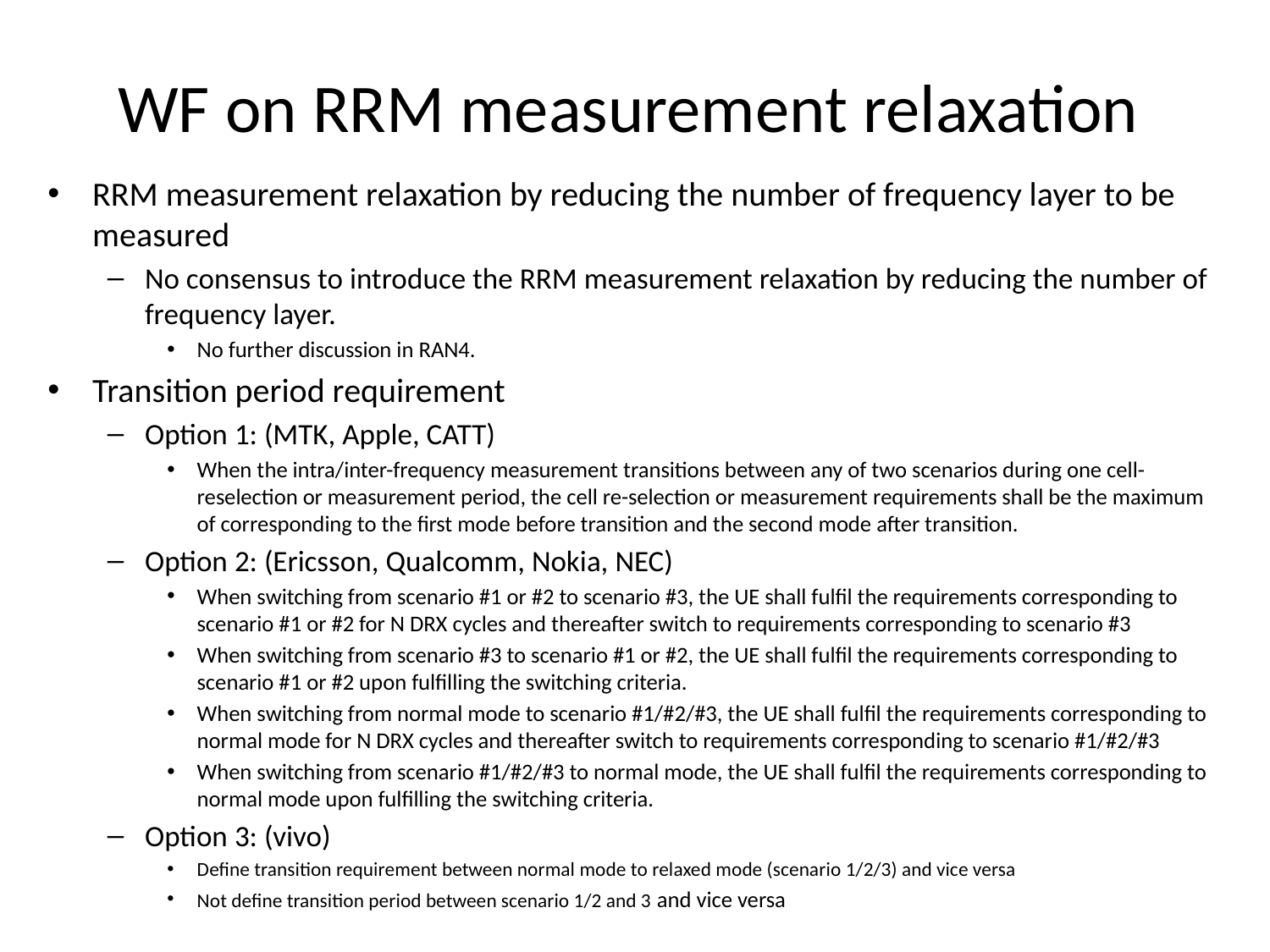

# WF on RRM measurement relaxation
RRM measurement relaxation by reducing the number of frequency layer to be measured
No consensus to introduce the RRM measurement relaxation by reducing the number of frequency layer.
No further discussion in RAN4.
Transition period requirement
Option 1: (MTK, Apple, CATT)
When the intra/inter-frequency measurement transitions between any of two scenarios during one cell-reselection or measurement period, the cell re-selection or measurement requirements shall be the maximum of corresponding to the first mode before transition and the second mode after transition.
Option 2: (Ericsson, Qualcomm, Nokia, NEC)
When switching from scenario #1 or #2 to scenario #3, the UE shall fulfil the requirements corresponding to scenario #1 or #2 for N DRX cycles and thereafter switch to requirements corresponding to scenario #3
When switching from scenario #3 to scenario #1 or #2, the UE shall fulfil the requirements corresponding to scenario #1 or #2 upon fulfilling the switching criteria.
When switching from normal mode to scenario #1/#2/#3, the UE shall fulfil the requirements corresponding to normal mode for N DRX cycles and thereafter switch to requirements corresponding to scenario #1/#2/#3
When switching from scenario #1/#2/#3 to normal mode, the UE shall fulfil the requirements corresponding to normal mode upon fulfilling the switching criteria.
Option 3: (vivo)
Define transition requirement between normal mode to relaxed mode (scenario 1/2/3) and vice versa
Not define transition period between scenario 1/2 and 3 and vice versa